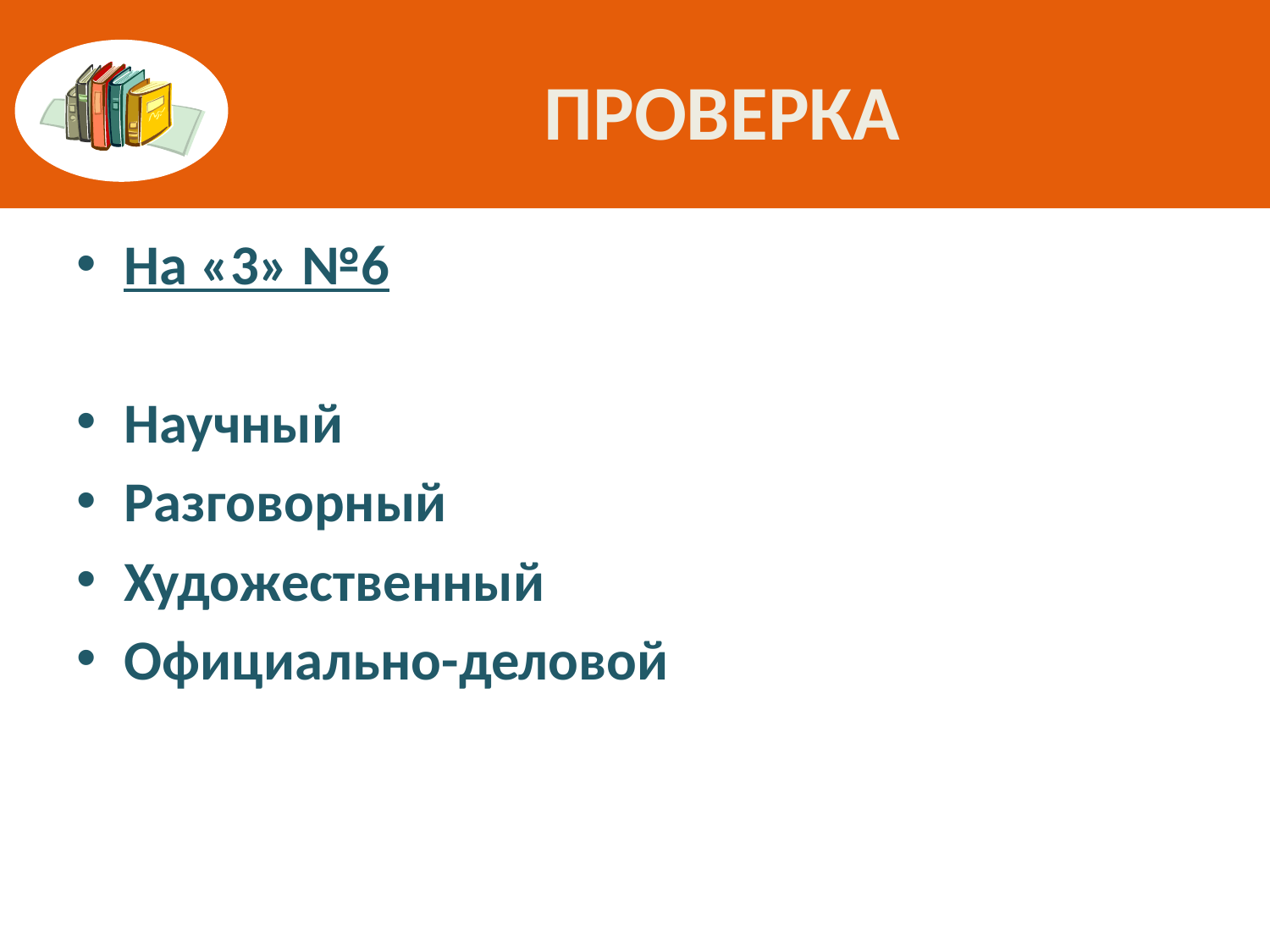

# проверка
На «3» №6

Научный
Разговорный
Художественный
Официально-деловой